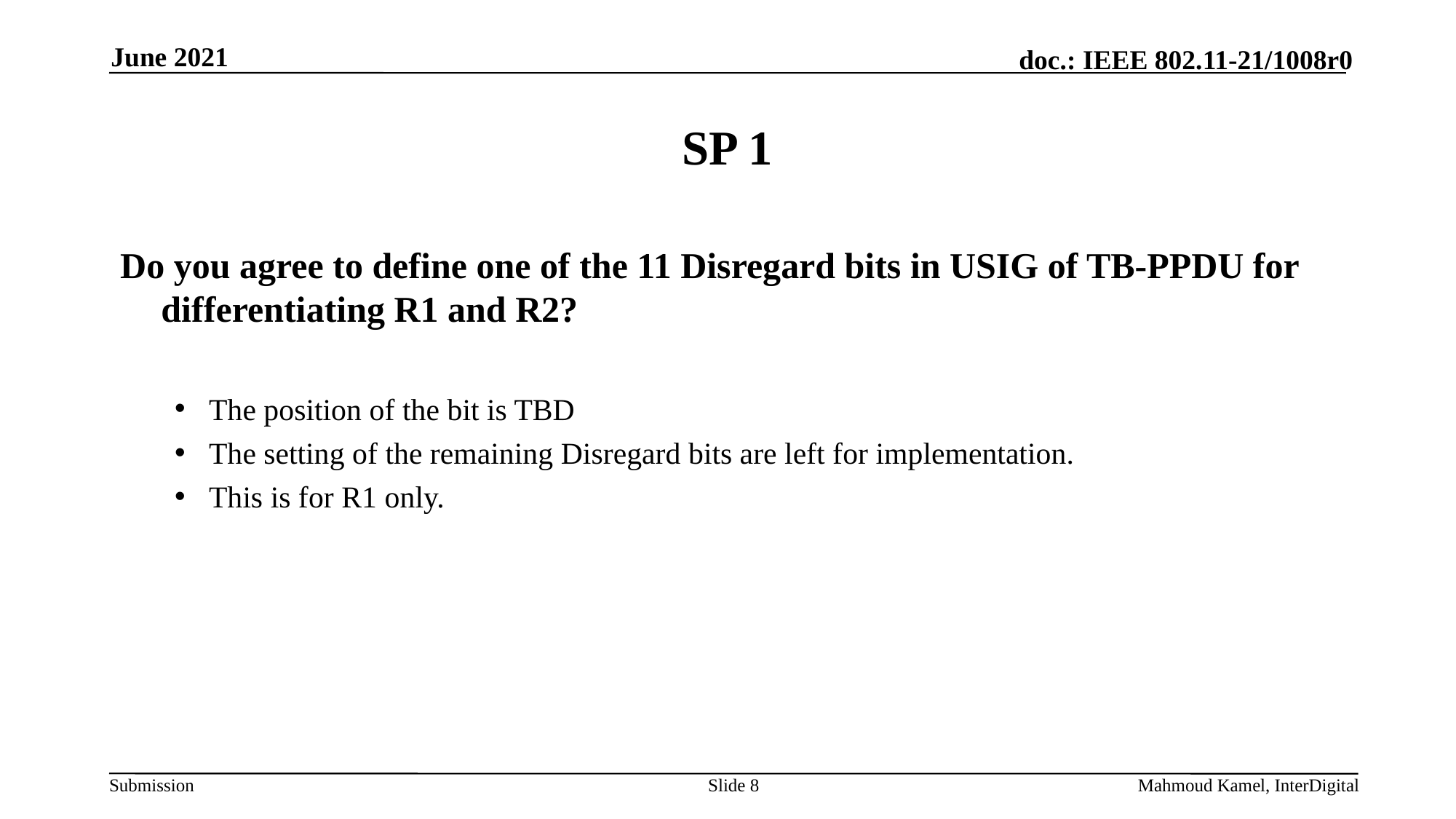

June 2021
# SP 1
Do you agree to define one of the 11 Disregard bits in USIG of TB-PPDU for differentiating R1 and R2?

The position of the bit is TBD
The setting of the remaining Disregard bits are left for implementation.
This is for R1 only.

Slide 8
Mahmoud Kamel, InterDigital